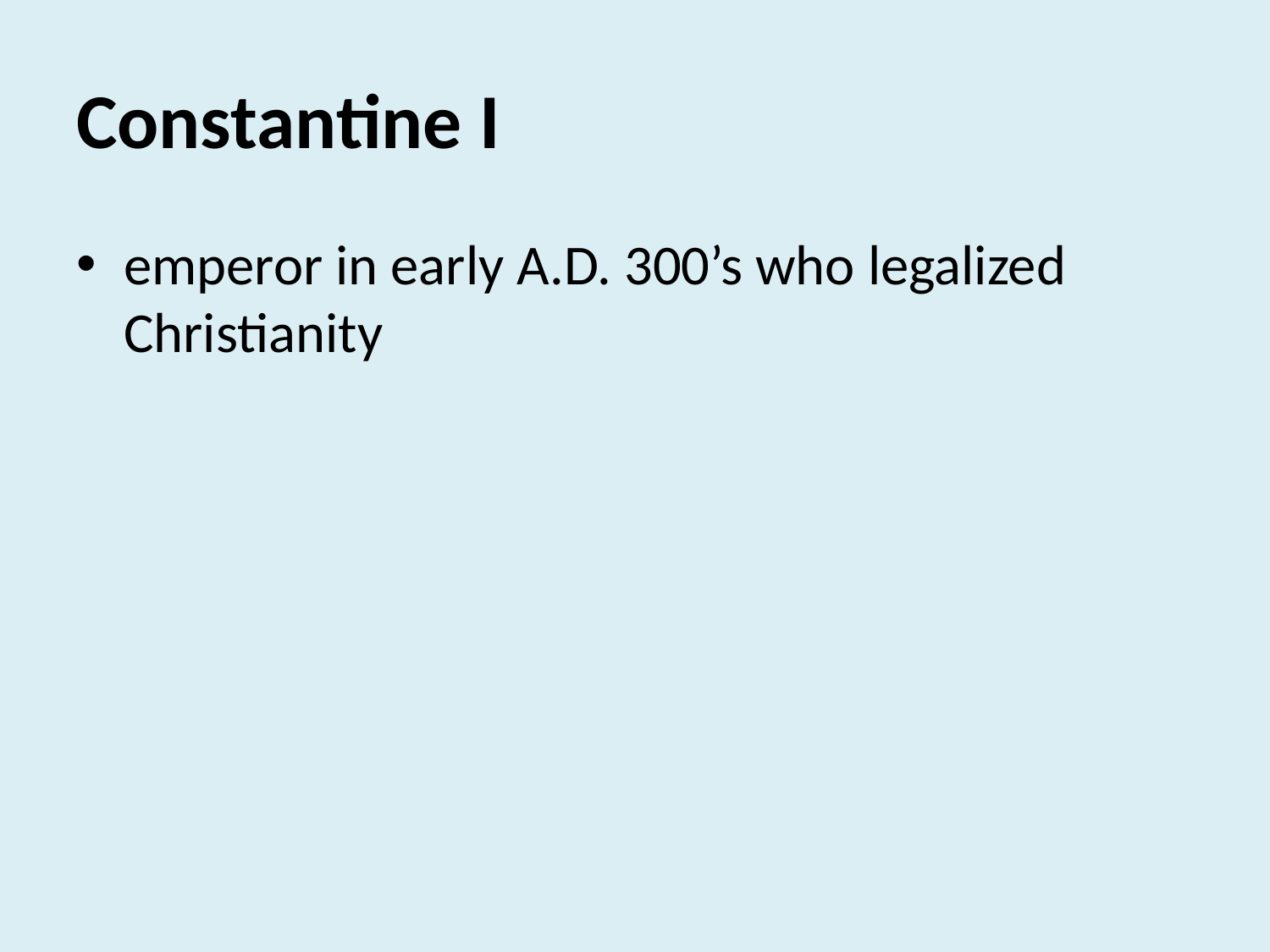

# Constantine I
emperor in early A.D. 300’s who legalized Christianity